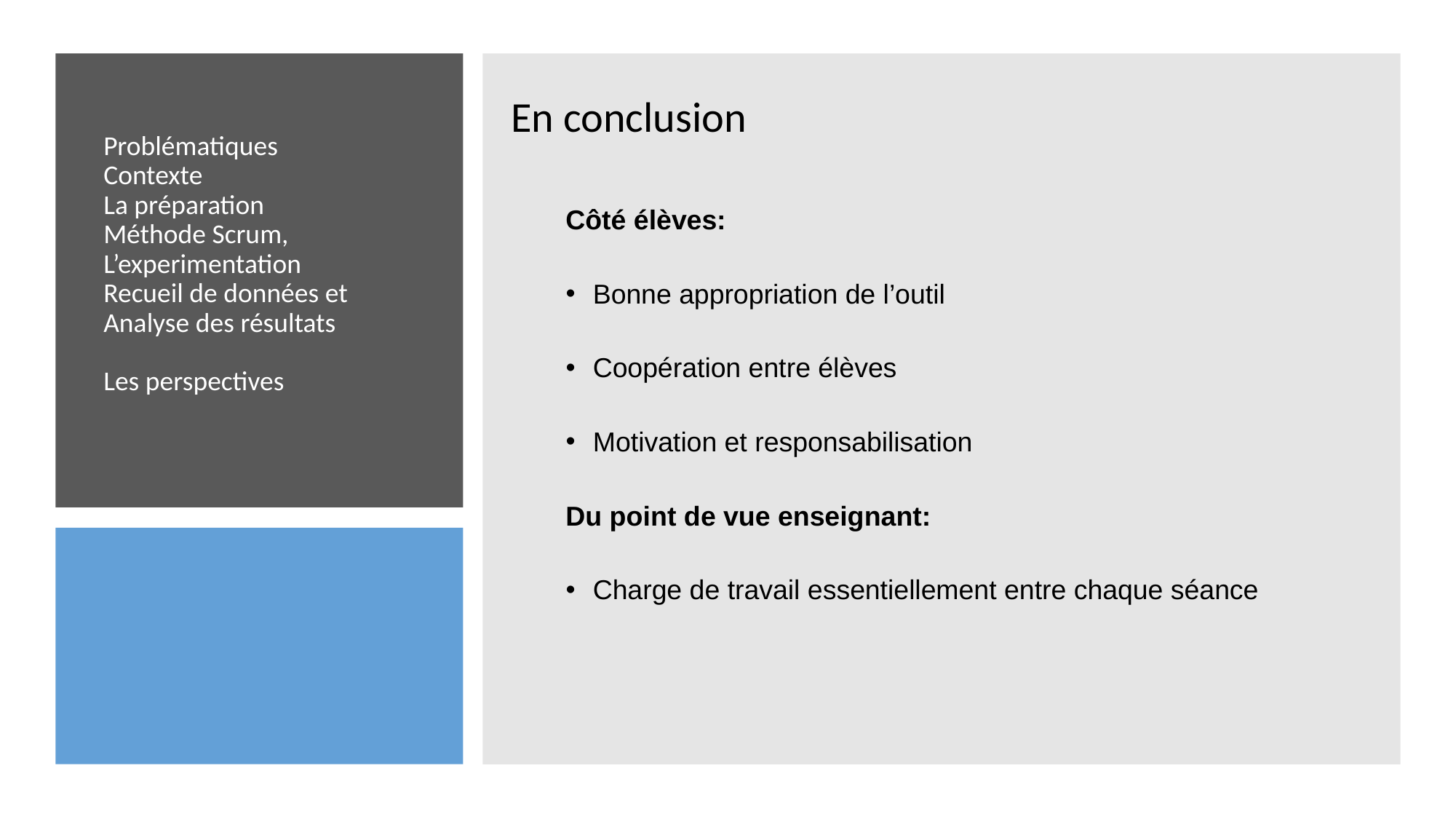

Problématiques
Contexte
La préparation
Méthode Scrum,
L’experimentation
Recueil de données et Analyse des résultats
Les perspectives
En conclusion

Côté élèves:

Bonne appropriation de l’outil

Coopération entre élèves

Motivation et responsabilisation

Du point de vue enseignant:

Charge de travail essentiellement entre chaque séance